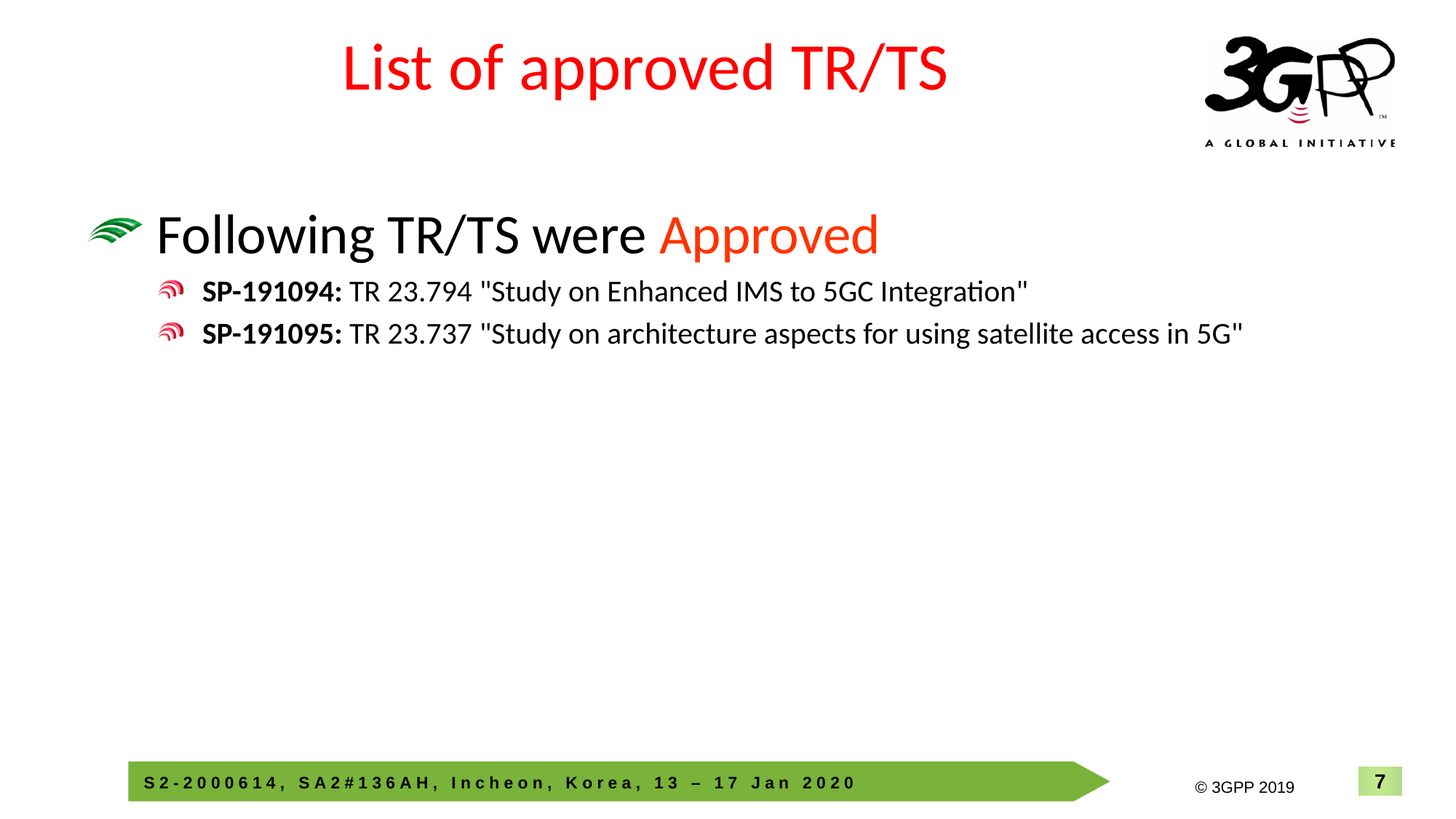

7
INTEL CONFIDENTIAL
# List of approved TR/TS
Following TR/TS were Approved
SP-191094: TR 23.794 "Study on Enhanced IMS to 5GC Integration"
SP-191095: TR 23.737 "Study on architecture aspects for using satellite access in 5G"